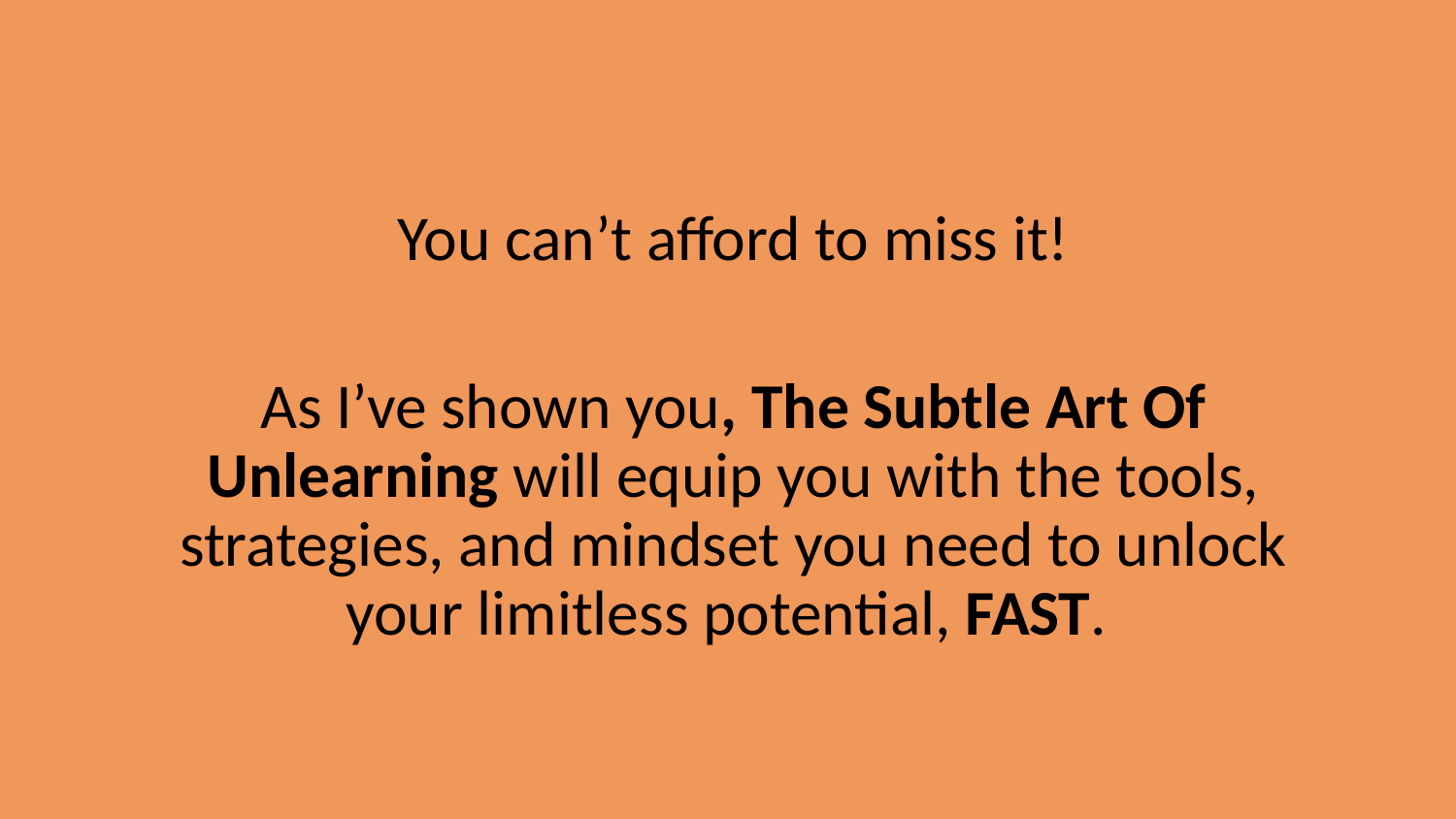

You can’t afford to miss it!

As I’ve shown you, The Subtle Art Of Unlearning will equip you with the tools, strategies, and mindset you need to unlock your limitless potential, FAST.